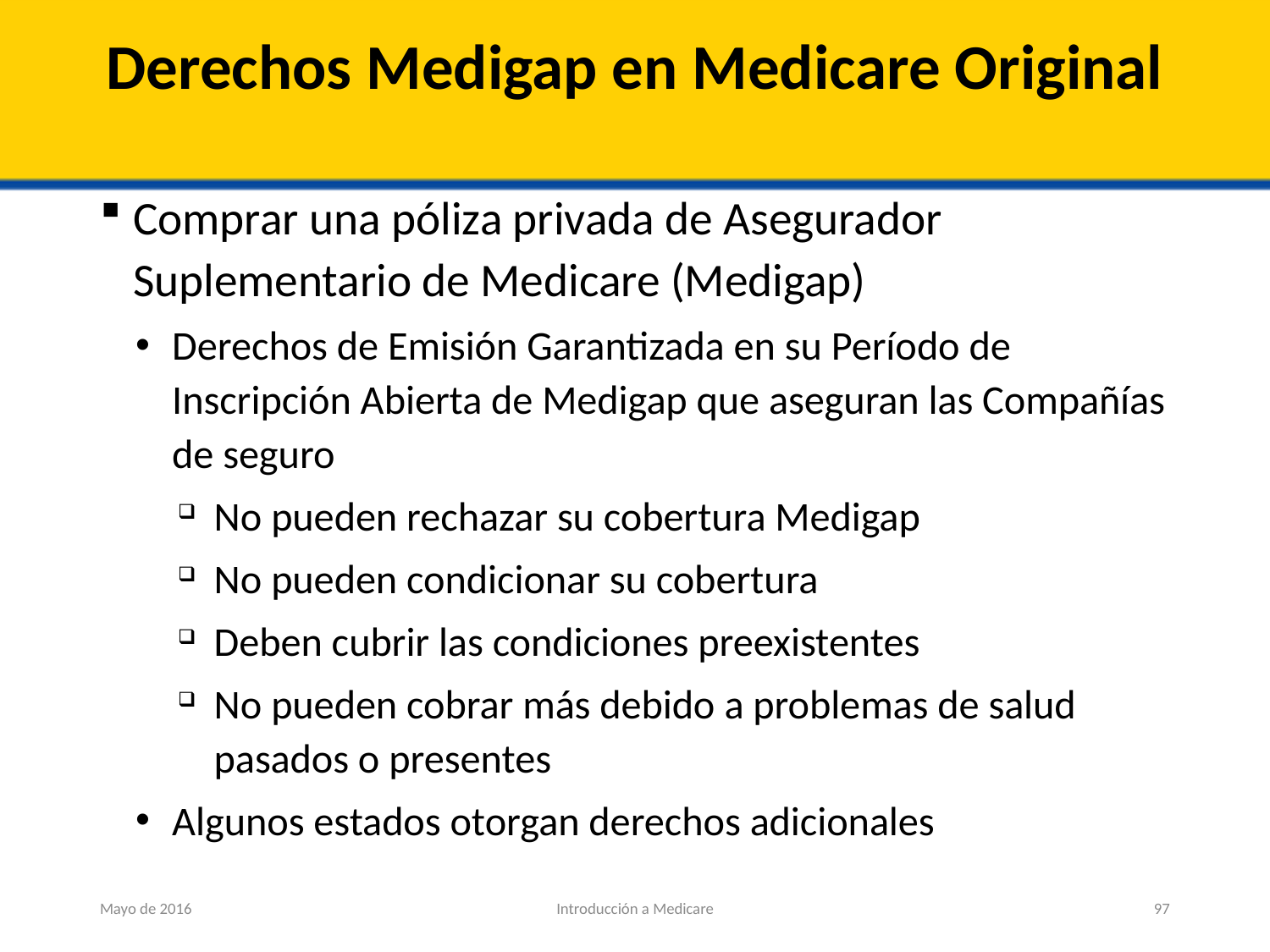

# Derechos Medigap en Medicare Original
Comprar una póliza privada de Asegurador Suplementario de Medicare (Medigap)
Derechos de Emisión Garantizada en su Período de Inscripción Abierta de Medigap que aseguran las Compañías de seguro
No pueden rechazar su cobertura Medigap
No pueden condicionar su cobertura
Deben cubrir las condiciones preexistentes
No pueden cobrar más debido a problemas de salud pasados o presentes
Algunos estados otorgan derechos adicionales

Mayo de 2016
Introducción a Medicare
97